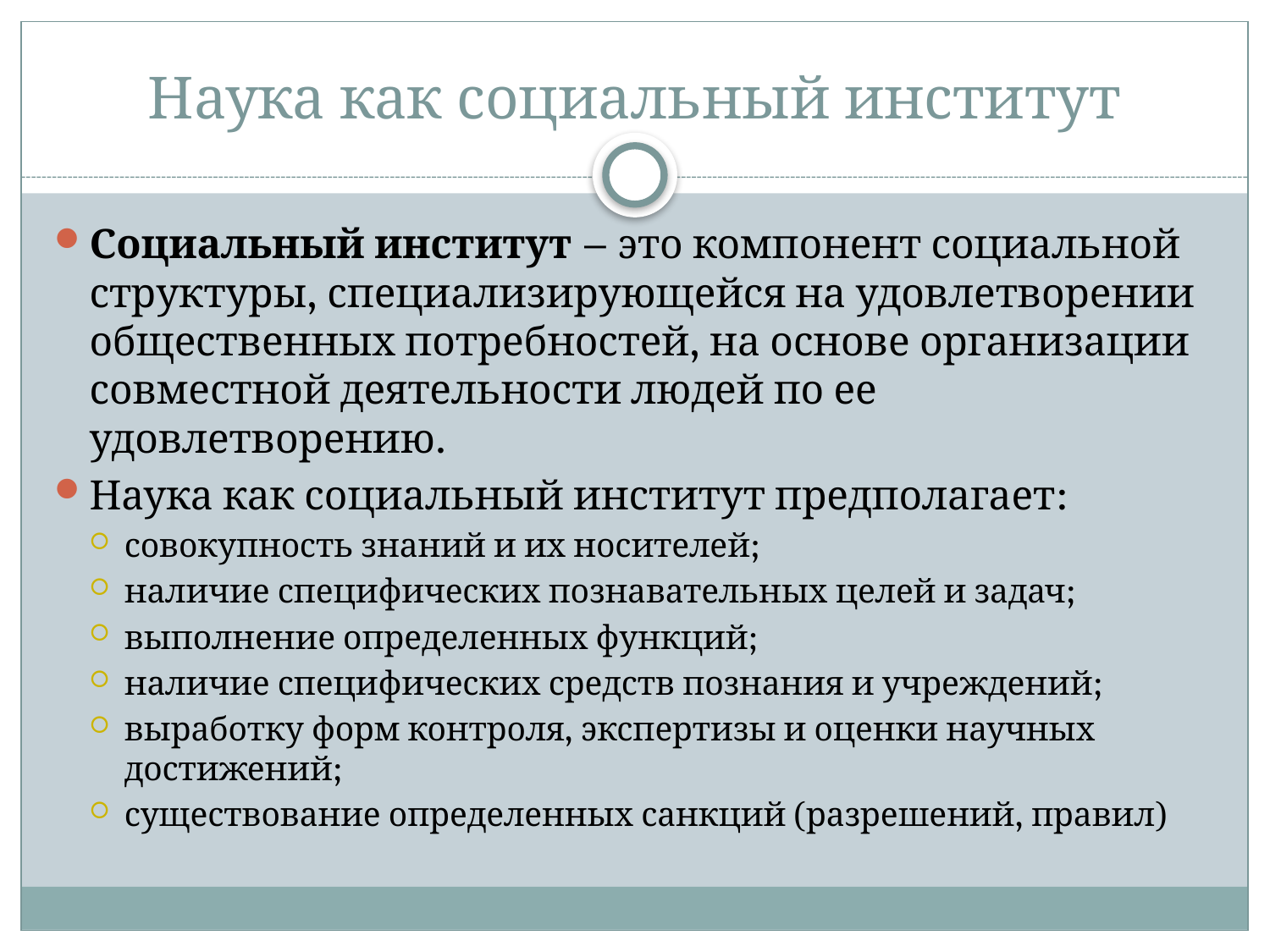

# Наука как социальный институт
Социальный институт – это компонент социальной структуры, специализирующейся на удовлетворении общественных потребностей, на основе организации совместной деятельности людей по ее удовлетворению.
Наука как социальный институт предполагает:
совокупность знаний и их носителей;
наличие специфических познавательных целей и задач;
выполнение определенных функций;
наличие специфических средств познания и учреждений;
выработку форм контроля, экспертизы и оценки научных достижений;
существование определенных санкций (разрешений, правил)